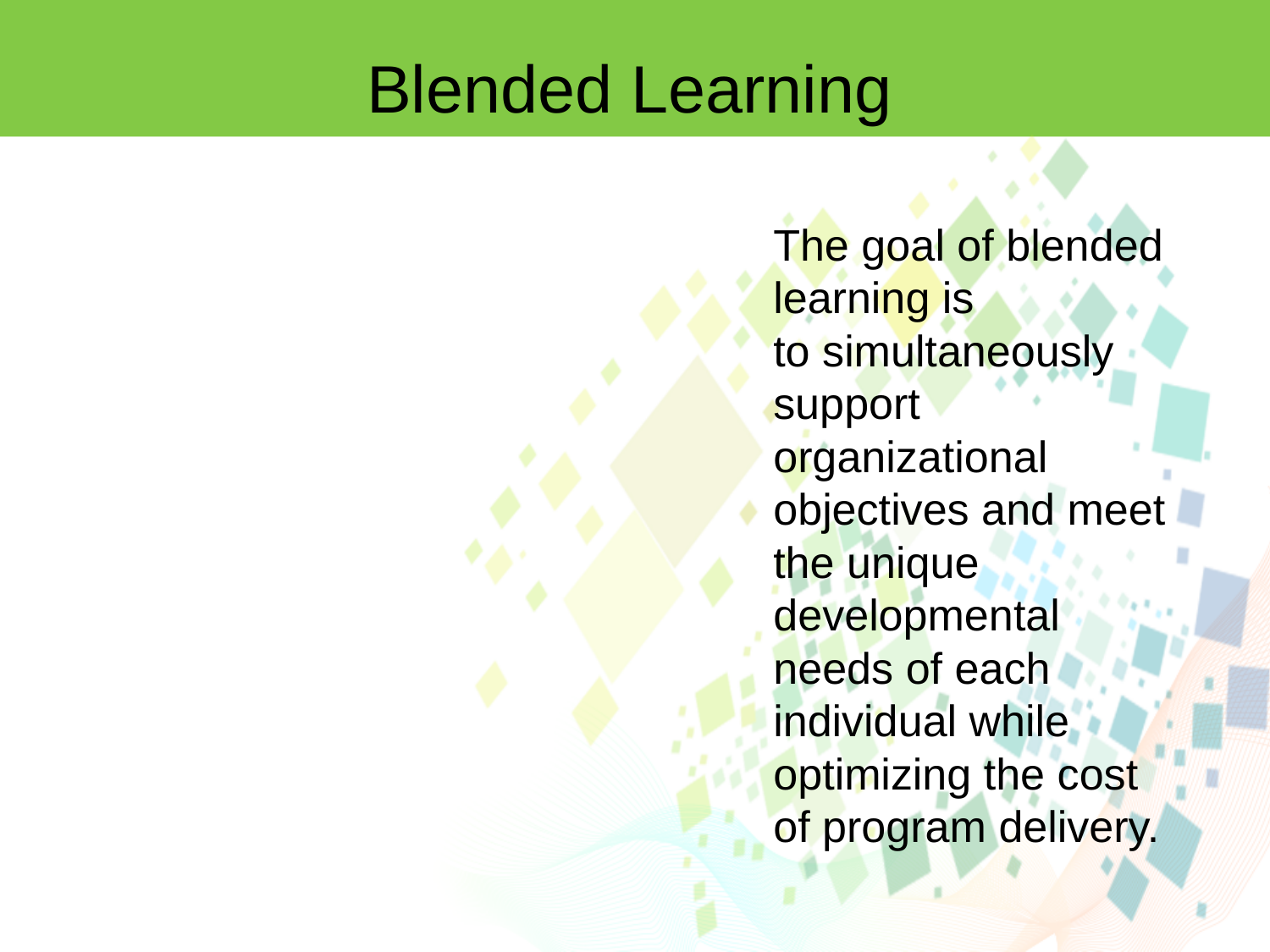

Blended Learning
The goal of blended learning is
to simultaneously support organizational objectives and meet the unique developmental
needs of each individual while optimizing the cost of program delivery.